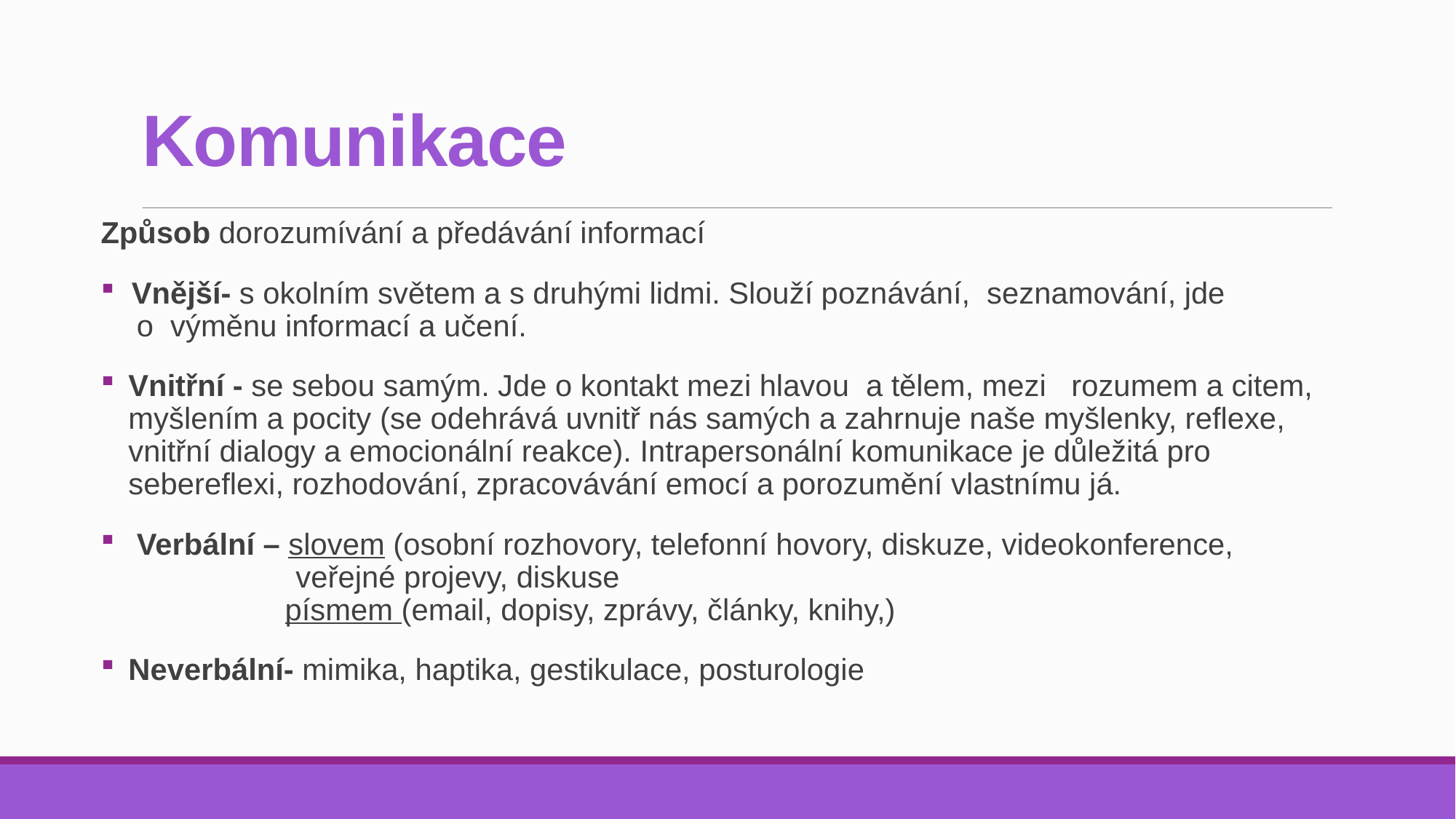

# Komunikace
Způsob dorozumívání a předávání informací
  Vnější- s okolním světem a s druhými lidmi. Slouží poznávání,  seznamování, jde
   o  výměnu informací a učení.
Vnitřní - se sebou samým. Jde o kontakt mezi hlavou  a tělem, mezi   rozumem a citem,  myšlením a pocity (se odehrává uvnitř nás samých a zahrnuje naše myšlenky, reflexe, vnitřní dialogy a emocionální reakce). Intrapersonální komunikace je důležitá pro sebereflexi, rozhodování, zpracovávání emocí a porozumění vlastnímu já.
 Verbální – slovem (osobní rozhovory, telefonní hovory, diskuze, videokonference,                                   veřejné projevy, diskuse
                      písmem (email, dopisy, zprávy, články, knihy,)
Neverbální- mimika, haptika, gestikulace, posturologie